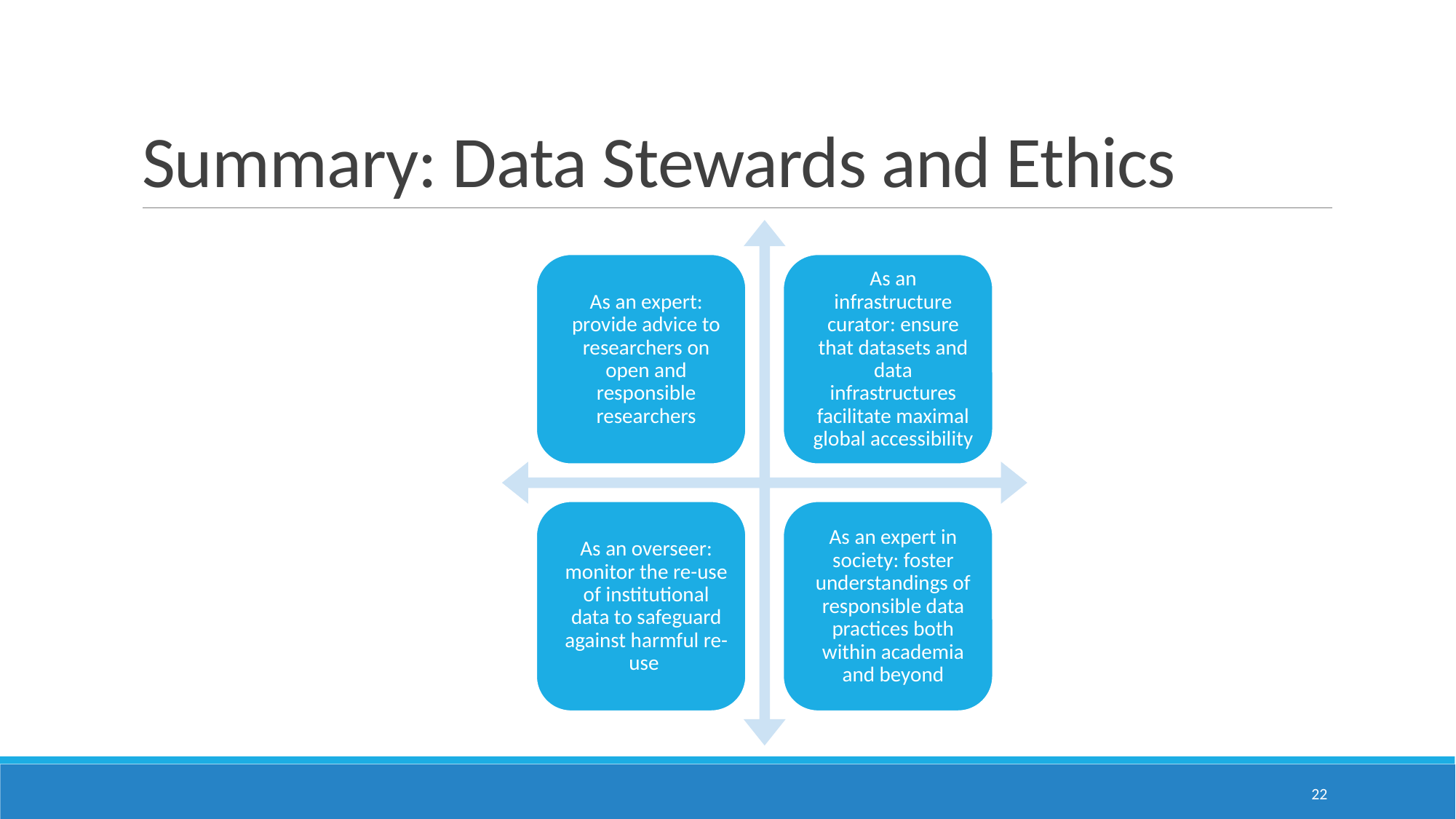

# Summary: Data Stewards and Ethics
As an expert: provide advice to researchers on open and responsible researchers
As an infrastructure curator: ensure that datasets and data infrastructures facilitate maximal global accessibility
As an overseer: monitor the re-use of institutional data to safeguard against harmful re-use
As an expert in society: foster understandings of responsible data practices both within academia and beyond
22